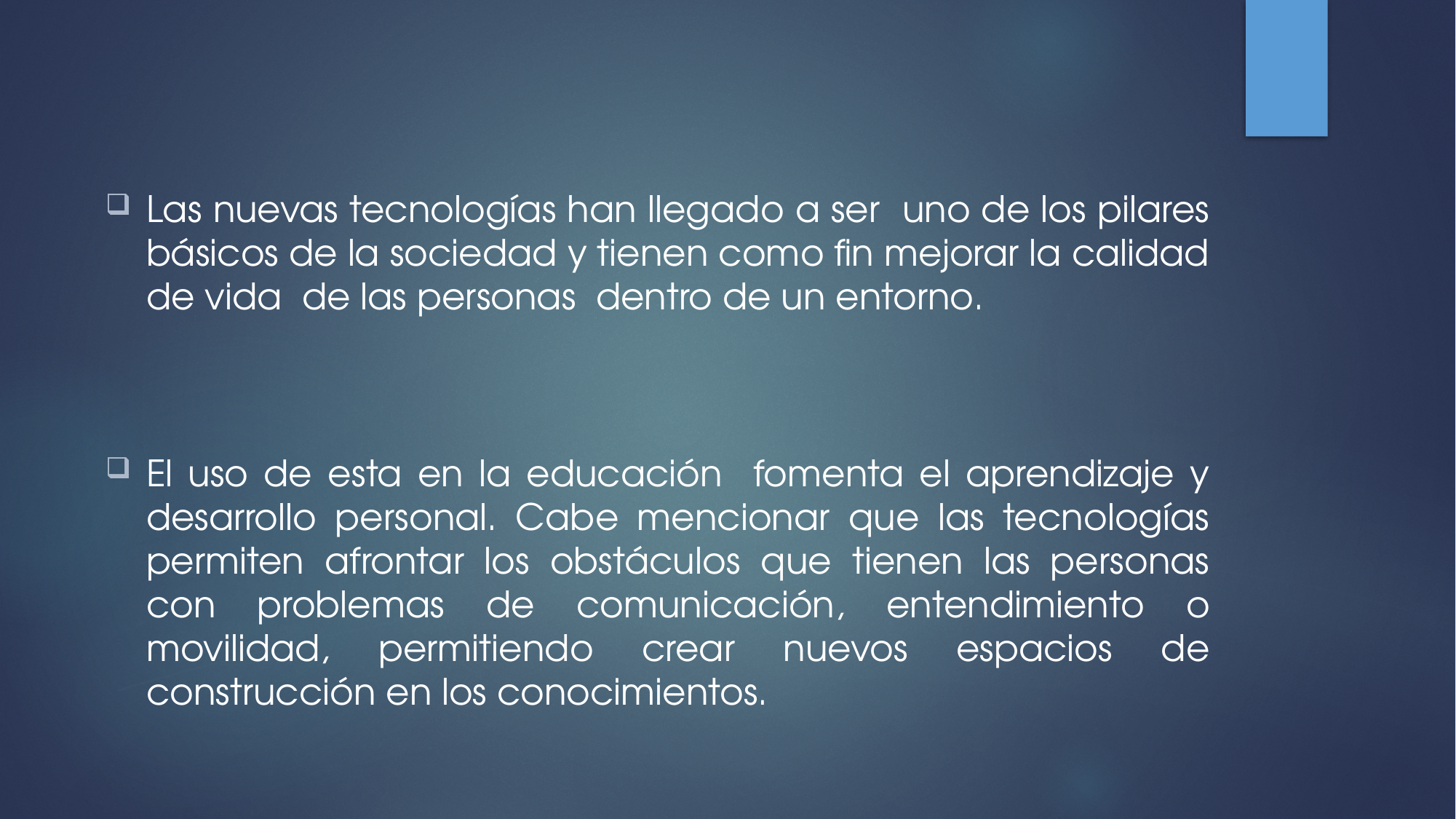

Las nuevas tecnologías han llegado a ser  uno de los pilares básicos de la sociedad y tienen como fin mejorar la calidad de vida  de las personas  dentro de un entorno.

El uso de esta en la educación  fomenta el aprendizaje y desarrollo personal. Cabe mencionar que las tecnologías permiten afrontar los obstáculos que tienen las personas con problemas de comunicación, entendimiento o movilidad, permitiendo crear nuevos espacios de construcción en los conocimientos.